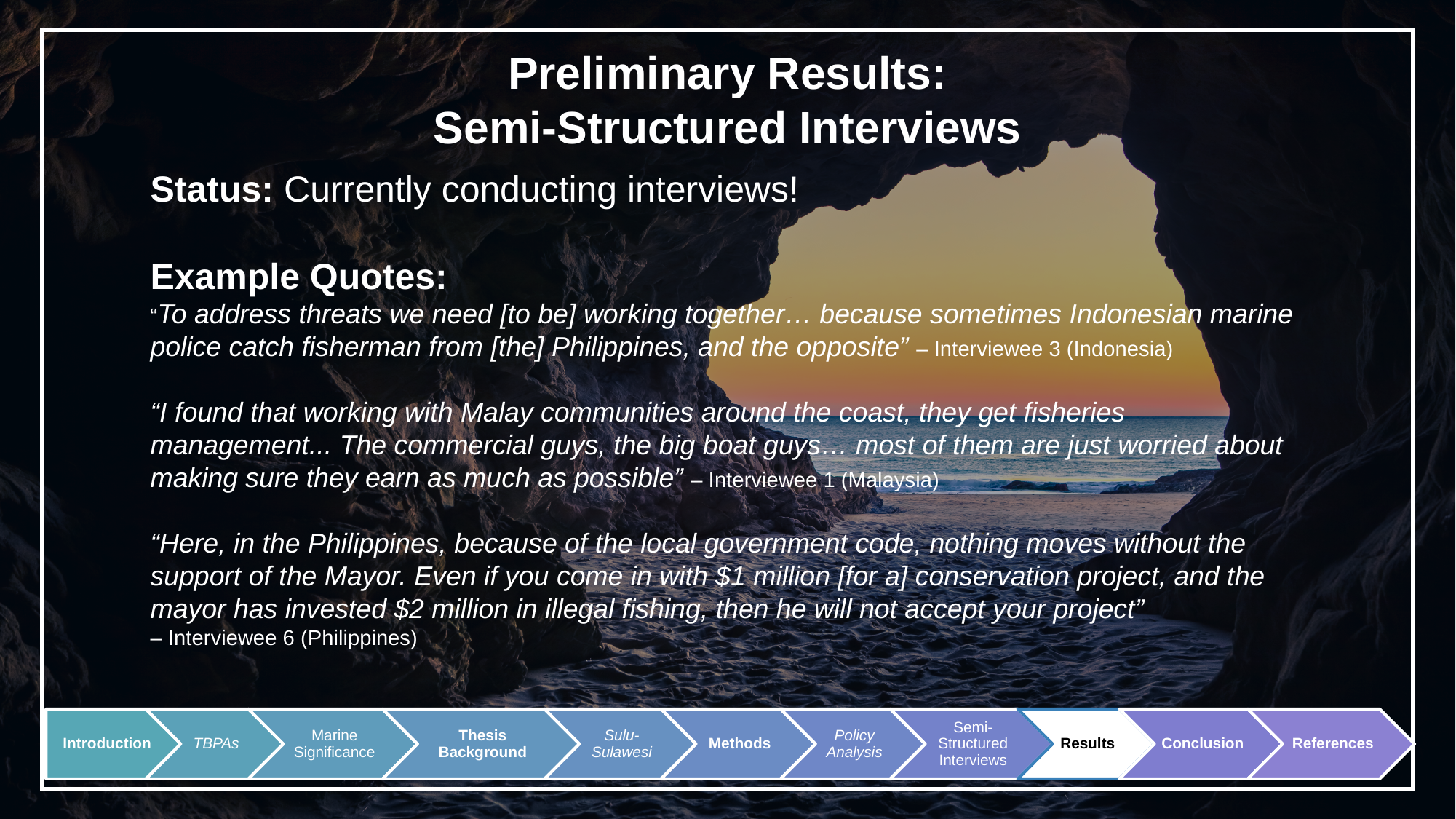

# Preliminary Results: Semi-Structured Interviews
Status: Currently conducting interviews!

Example Quotes:
“To address threats we need [to be] working together… because sometimes Indonesian marine police catch fisherman from [the] Philippines, and the opposite” – Interviewee 3 (Indonesia)

“I found that working with Malay communities around the coast, they get fisheries management... The commercial guys, the big boat guys… most of them are just worried about making sure they earn as much as possible” – Interviewee 1 (Malaysia)

“Here, in the Philippines, because of the local government code, nothing moves without the support of the Mayor. Even if you come in with $1 million [for a] conservation project, and the mayor has invested $2 million in illegal fishing, then he will not accept your project”
– Interviewee 6 (Philippines)

Introduction
TBPAs
Marine Significance
Thesis Background
Sulu-Sulawesi
Methods
Policy Analysis
Semi-Structured Interviews
Results
Conclusion
References